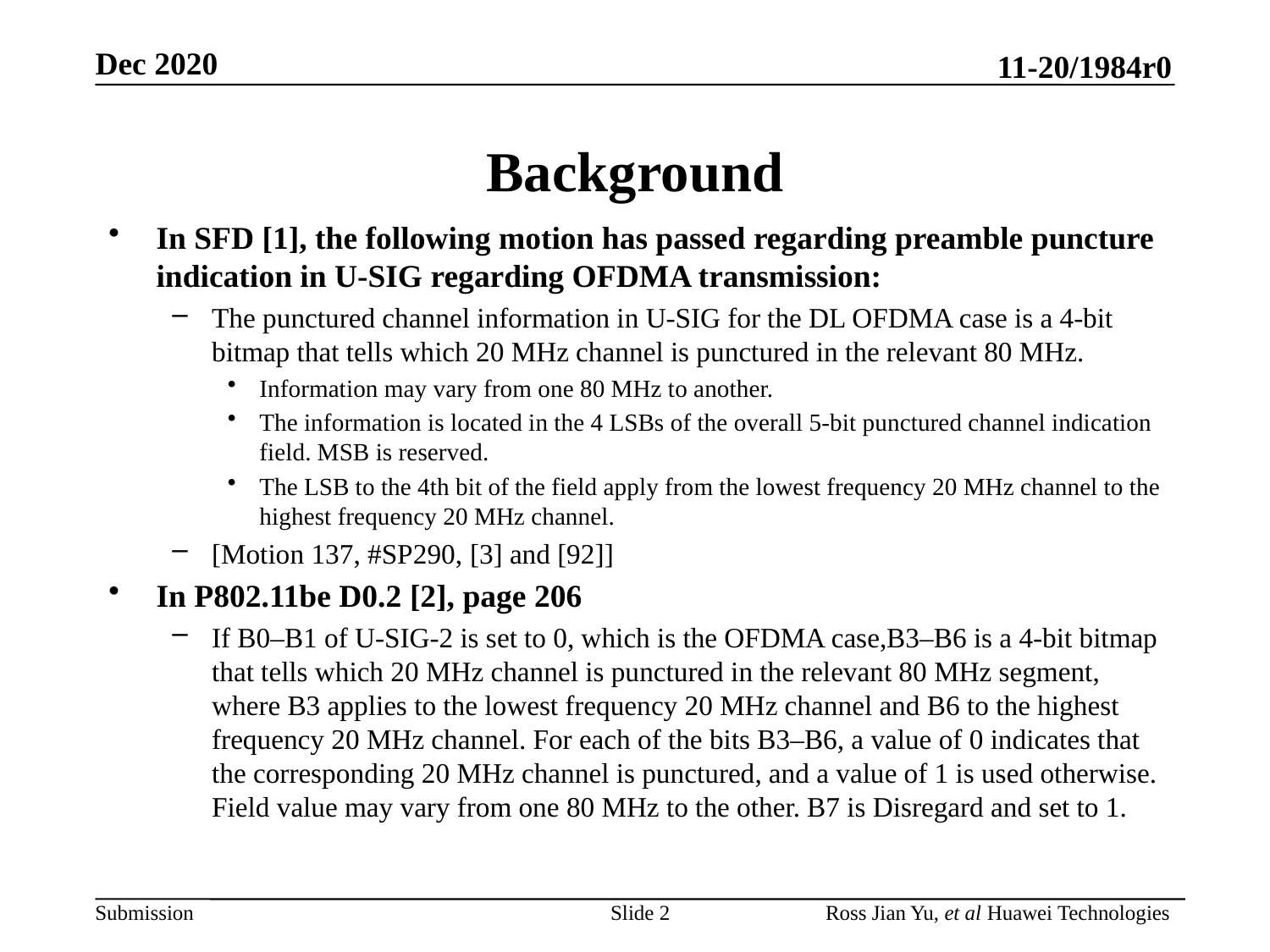

# Background
In SFD [1], the following motion has passed regarding preamble puncture indication in U-SIG regarding OFDMA transmission:
The punctured channel information in U-SIG for the DL OFDMA case is a 4-bit bitmap that tells which 20 MHz channel is punctured in the relevant 80 MHz.
Information may vary from one 80 MHz to another.
The information is located in the 4 LSBs of the overall 5-bit punctured channel indication field. MSB is reserved.
The LSB to the 4th bit of the field apply from the lowest frequency 20 MHz channel to the highest frequency 20 MHz channel.
[Motion 137, #SP290, [3] and [92]]
In P802.11be D0.2 [2], page 206
If B0–B1 of U-SIG-2 is set to 0, which is the OFDMA case,B3–B6 is a 4-bit bitmap that tells which 20 MHz channel is punctured in the relevant 80 MHz segment, where B3 applies to the lowest frequency 20 MHz channel and B6 to the highest frequency 20 MHz channel. For each of the bits B3–B6, a value of 0 indicates that the corresponding 20 MHz channel is punctured, and a value of 1 is used otherwise. Field value may vary from one 80 MHz to the other. B7 is Disregard and set to 1.

Slide 2